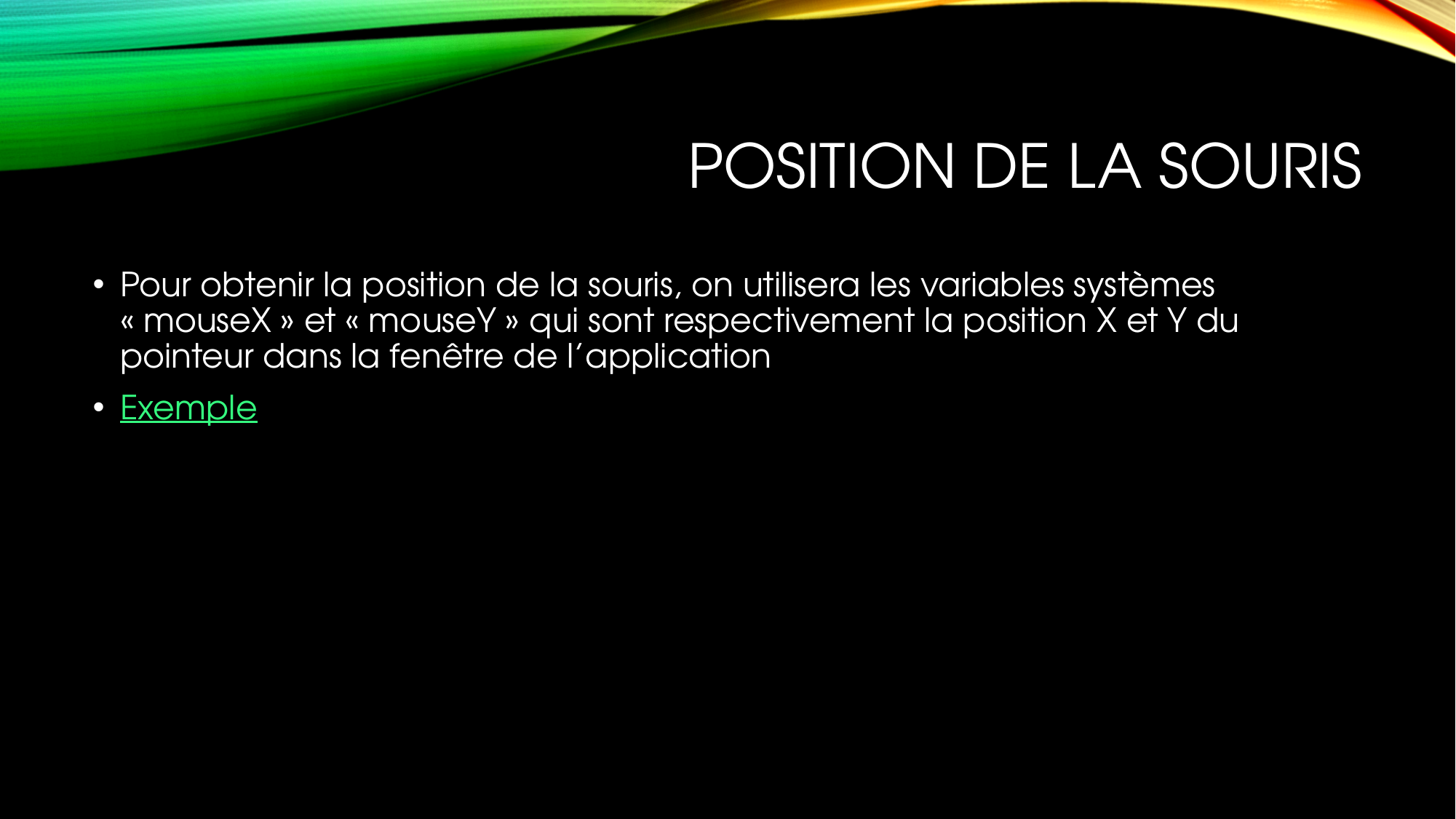

# Position de la souris
Pour obtenir la position de la souris, on utilisera les variables systèmes « mouseX » et « mouseY » qui sont respectivement la position X et Y du pointeur dans la fenêtre de l’application
Exemple